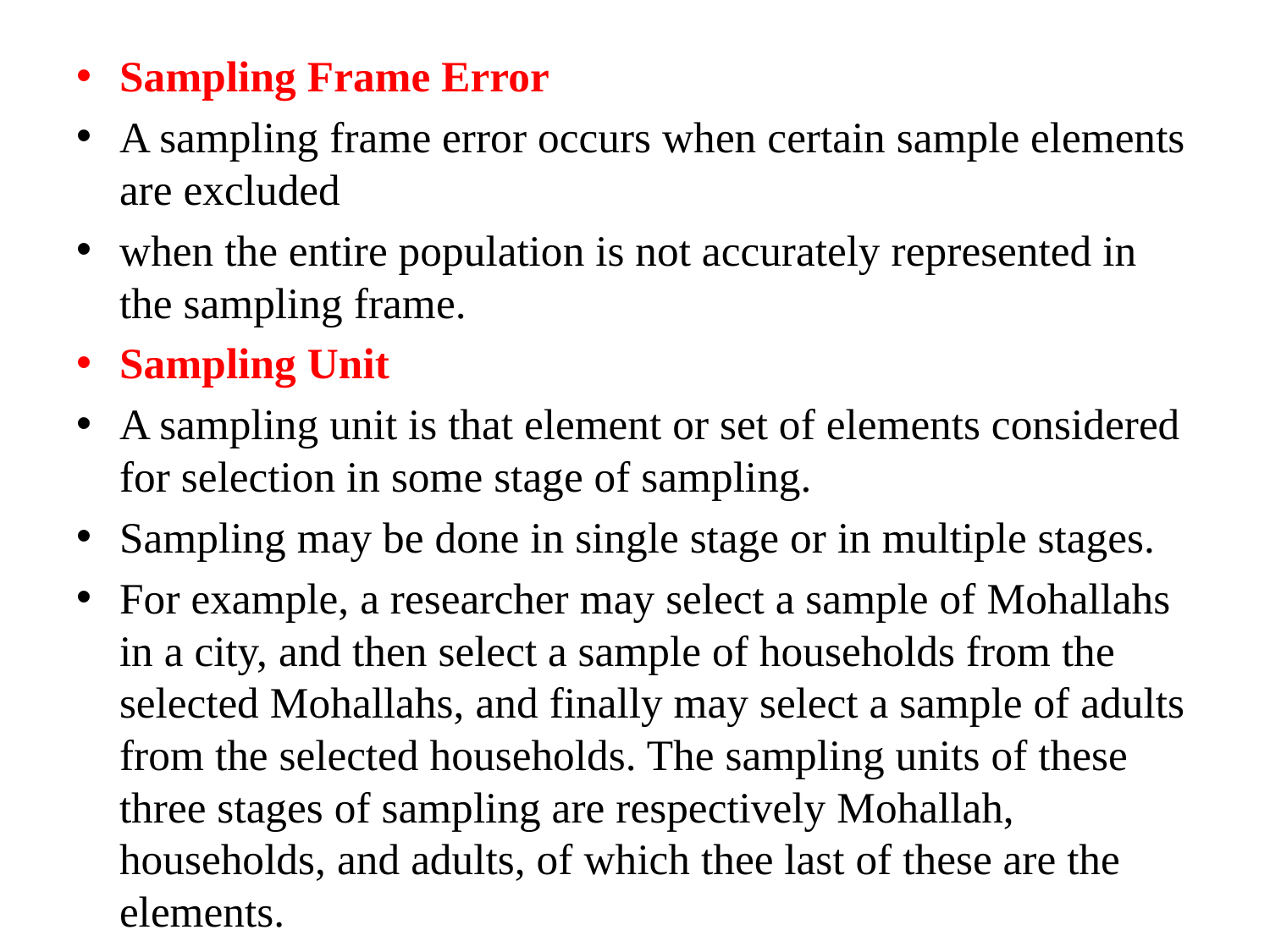

Sampling Frame Error
A sampling frame error occurs when certain sample elements are excluded
when the entire population is not accurately represented in the sampling frame.
Sampling Unit
A sampling unit is that element or set of elements considered for selection in some stage of sampling.
Sampling may be done in single stage or in multiple stages.
For example, a researcher may select a sample of Mohallahs in a city, and then select a sample of households from the selected Mohallahs, and finally may select a sample of adults from the selected households. The sampling units of these three stages of sampling are respectively Mohallah, households, and adults, of which thee last of these are the elements.